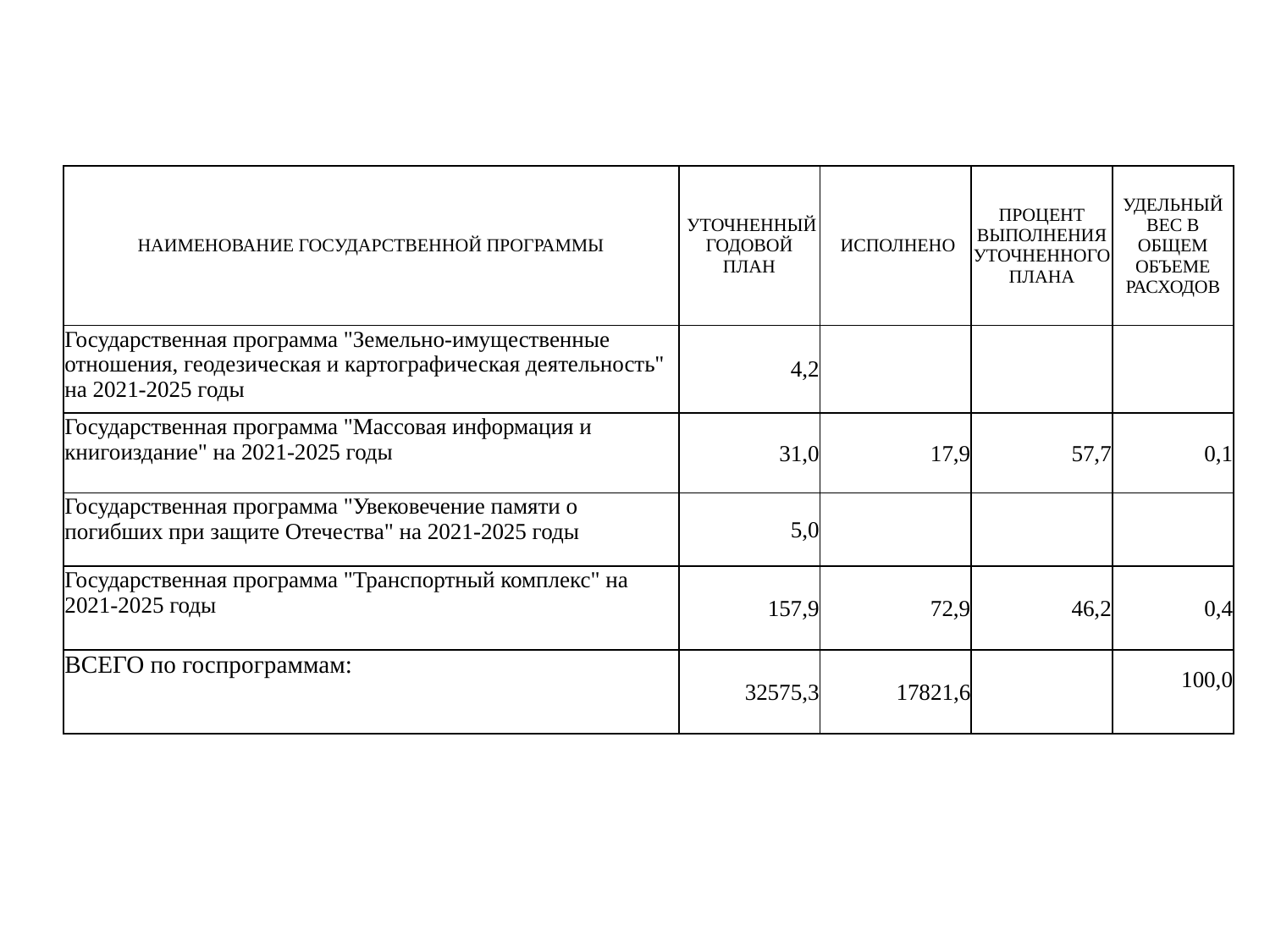

| НАИМЕНОВАНИЕ ГОСУДАРСТВЕННОЙ ПРОГРАММЫ | УТОЧНЕННЫЙ ГОДОВОЙ ПЛАН | ИСПОЛНЕНО | ПРОЦЕНТ ВЫПОЛНЕНИЯ УТОЧНЕННОГО ПЛАНА | УДЕЛЬНЫЙ ВЕС В ОБЩЕМ ОБЪЕМЕ РАСХОДОВ |
| --- | --- | --- | --- | --- |
| Государственная программа "Земельно-имущественные отношения, геодезическая и картографическая деятельность" на 2021-2025 годы | 4,2 |  |  |  |
| Государственная программа "Массовая информация и книгоиздание" на 2021-2025 годы | 31,0 | 17,9 | 57,7 | 0,1 |
| Государственная программа "Увековечение памяти о погибших при защите Отечества" на 2021-2025 годы | 5,0 |  |  |  |
| Государственная программа "Транспортный комплекс" на 2021-2025 годы | 157,9 | 72,9 | 46,2 | 0,4 |
| ВСЕГО по госпрограммам: | 32575,3 | 17821,6 |  | 100,0 |